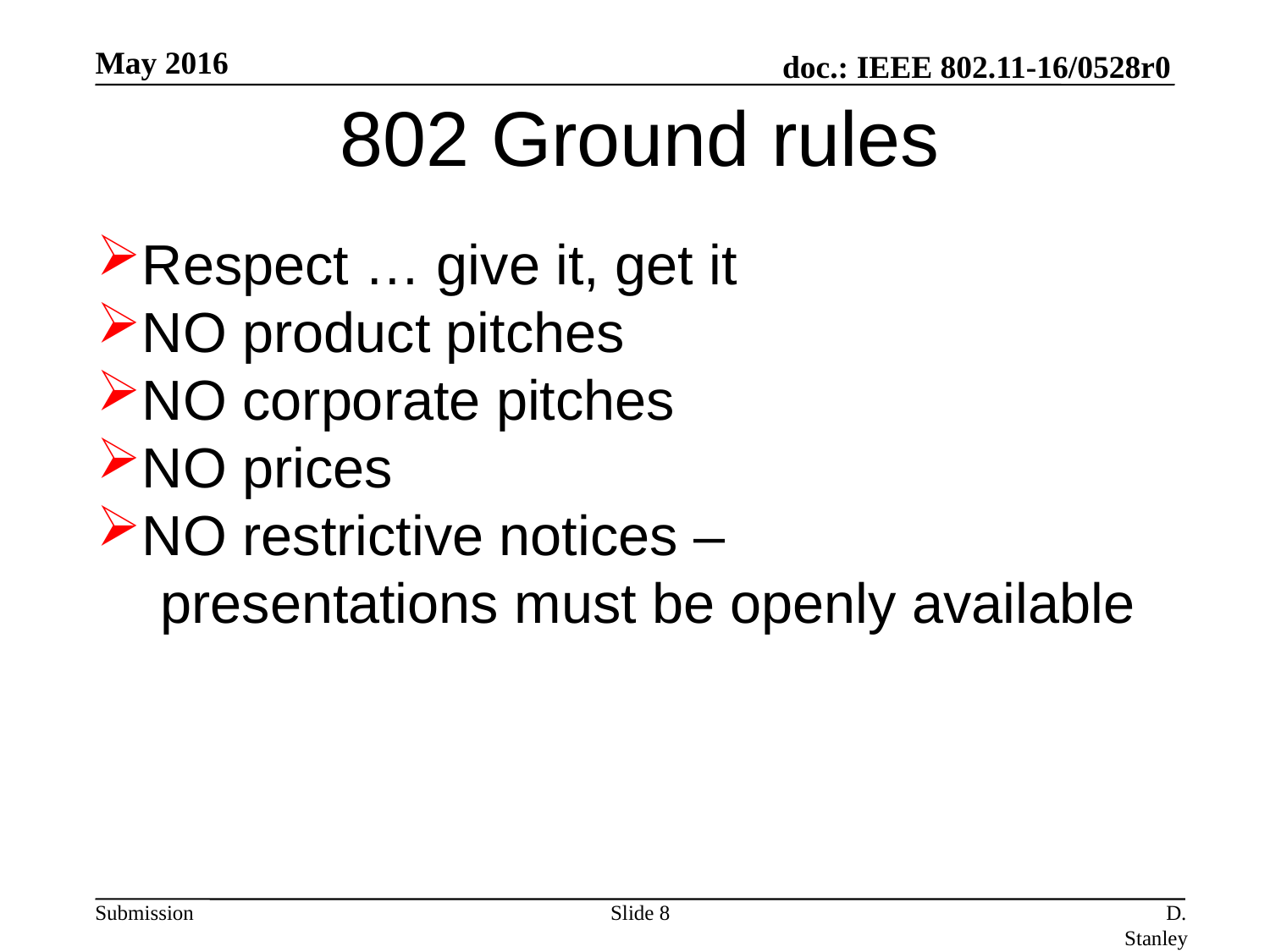

May 2016
802 Ground rules
Respect … give it, get it
NO product pitches
NO corporate pitches
NO prices
NO restrictive notices –
presentations must be openly available

Slide 8
D. Stanley, HP Enterprise